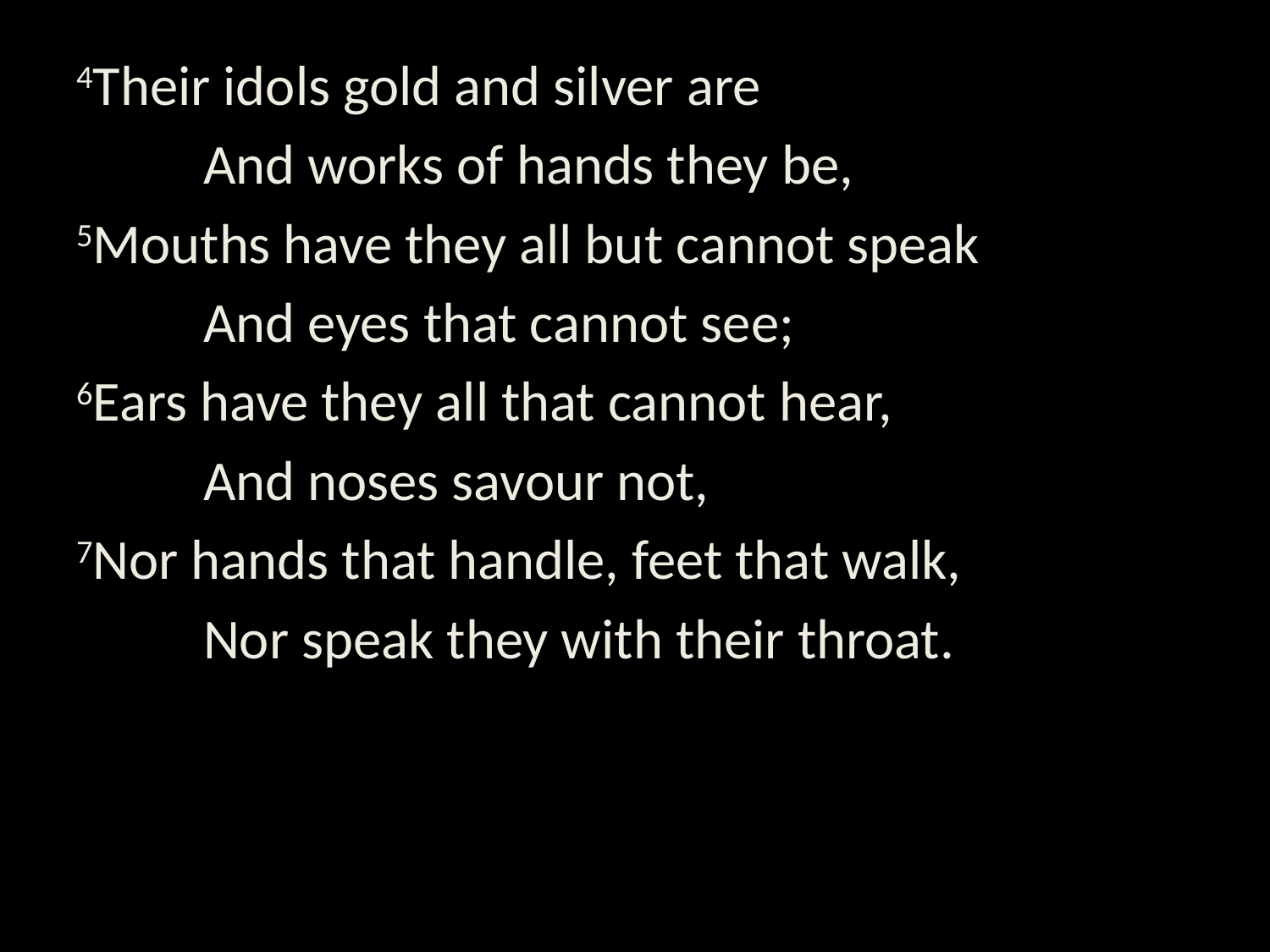

4Their idols gold and silver are
	And works of hands they be,
5Mouths have they all but cannot speak
	And eyes that cannot see;
6Ears have they all that cannot hear,
	And noses savour not,
7Nor hands that handle, feet that walk,
	Nor speak they with their throat.